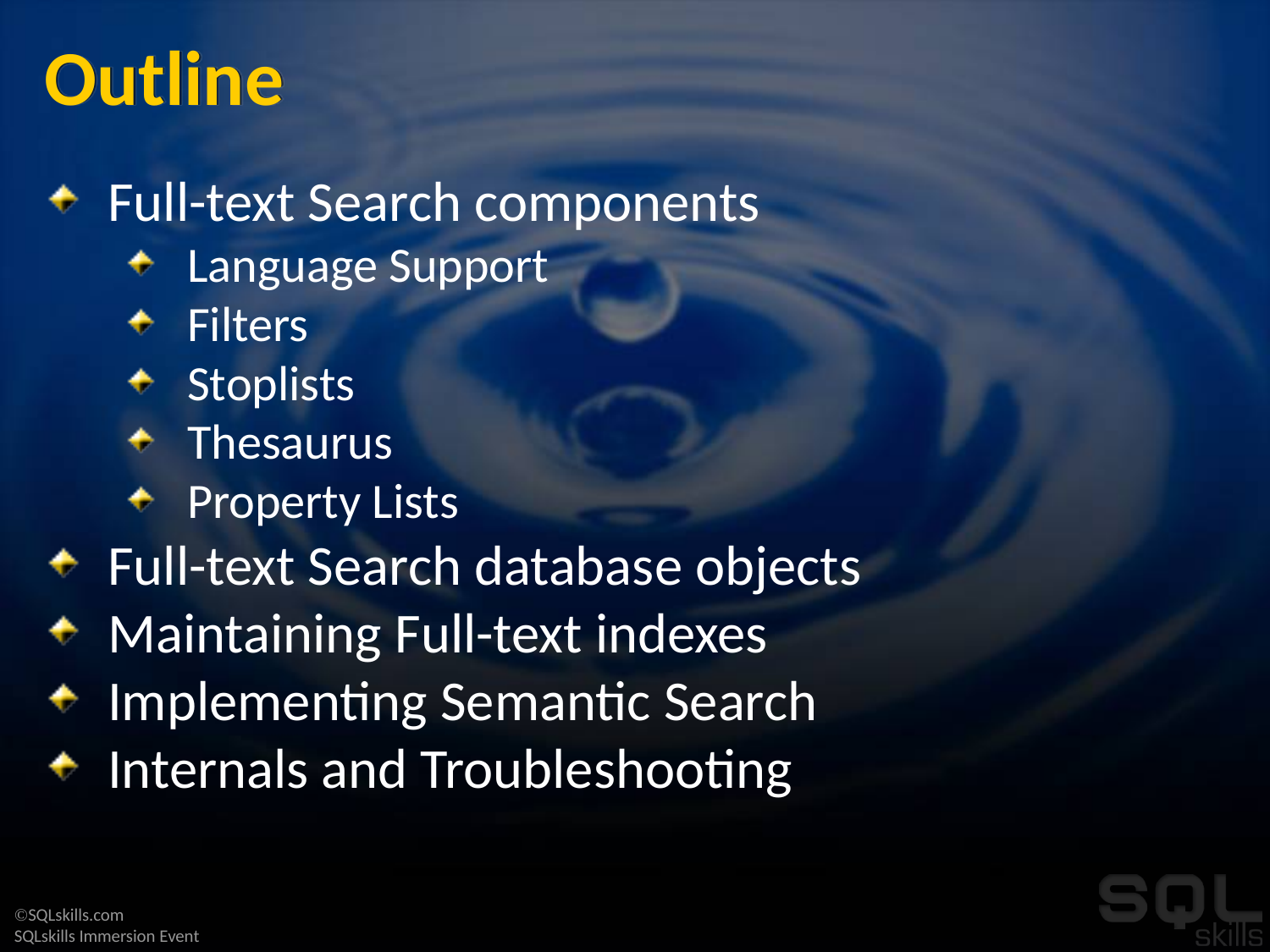

# Outline
Full-text Search components
Language Support
Filters
Stoplists
Thesaurus
Property Lists
Full-text Search database objects
Maintaining Full-text indexes
Implementing Semantic Search
Internals and Troubleshooting